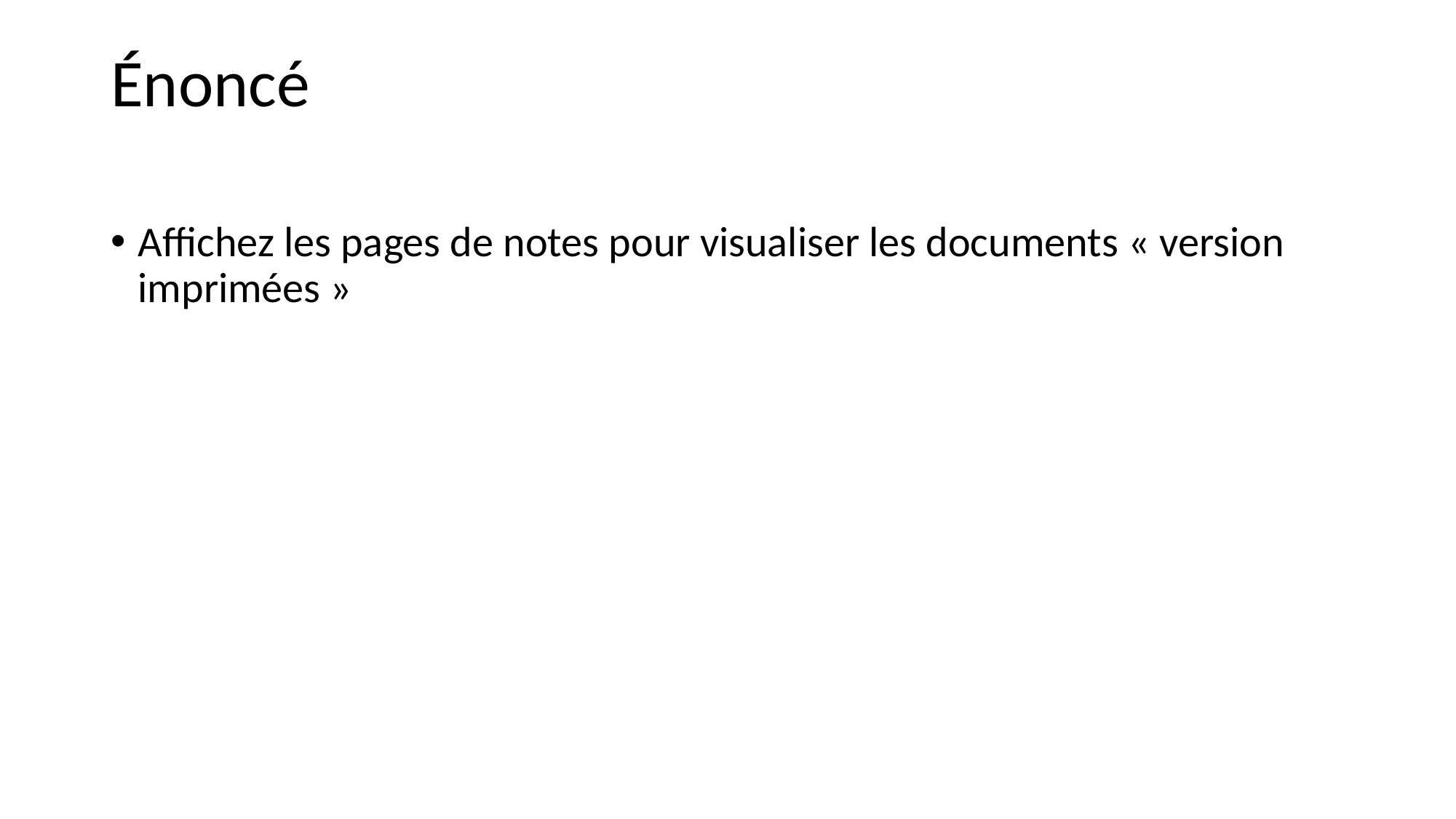

# Énoncé
Affichez les pages de notes pour visualiser les documents « version imprimées »